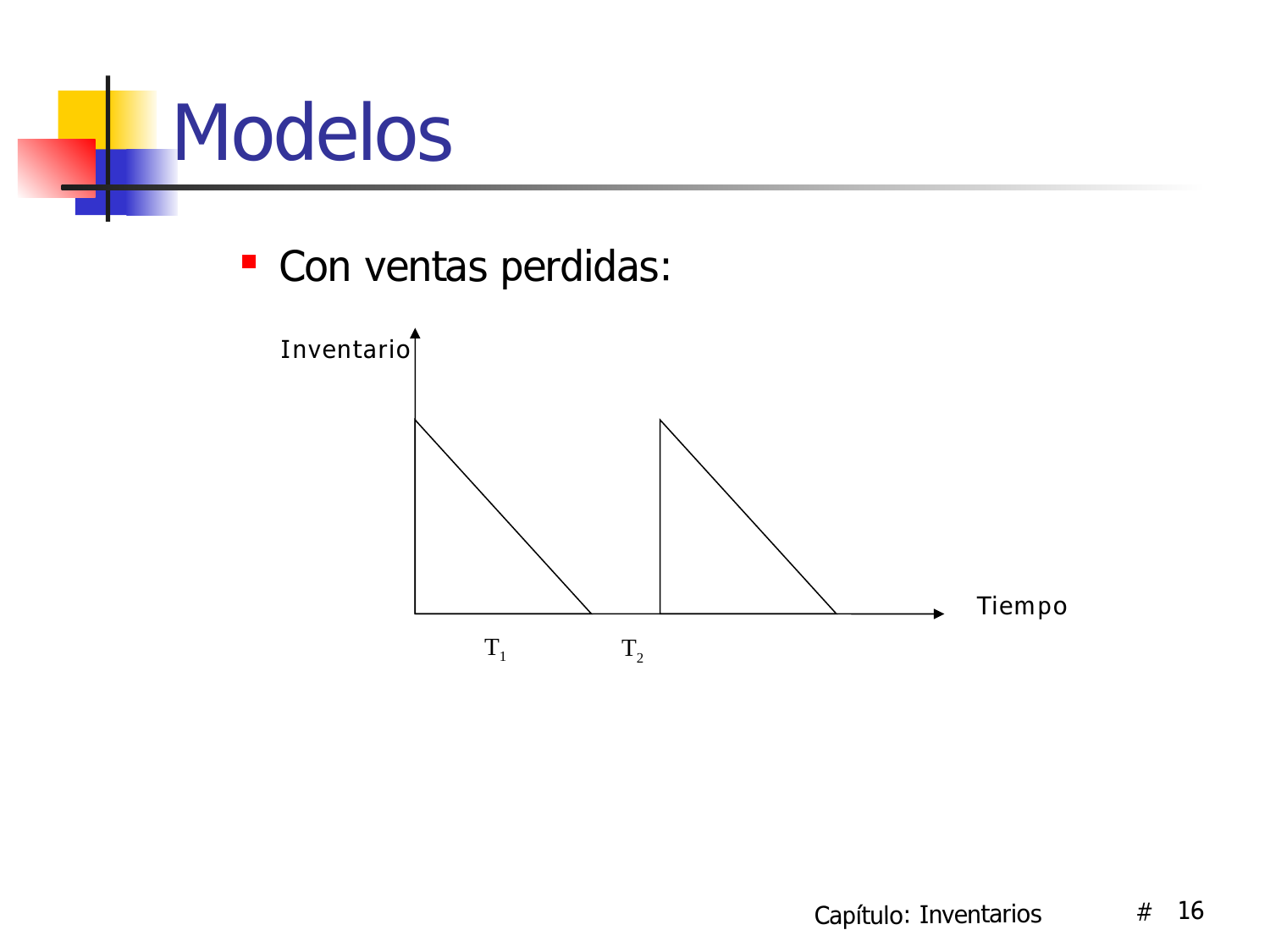

# Modelos
Con ventas perdidas:

Inventario

Tiempo

T1
T2
16
Capítulo: Inventarios            #